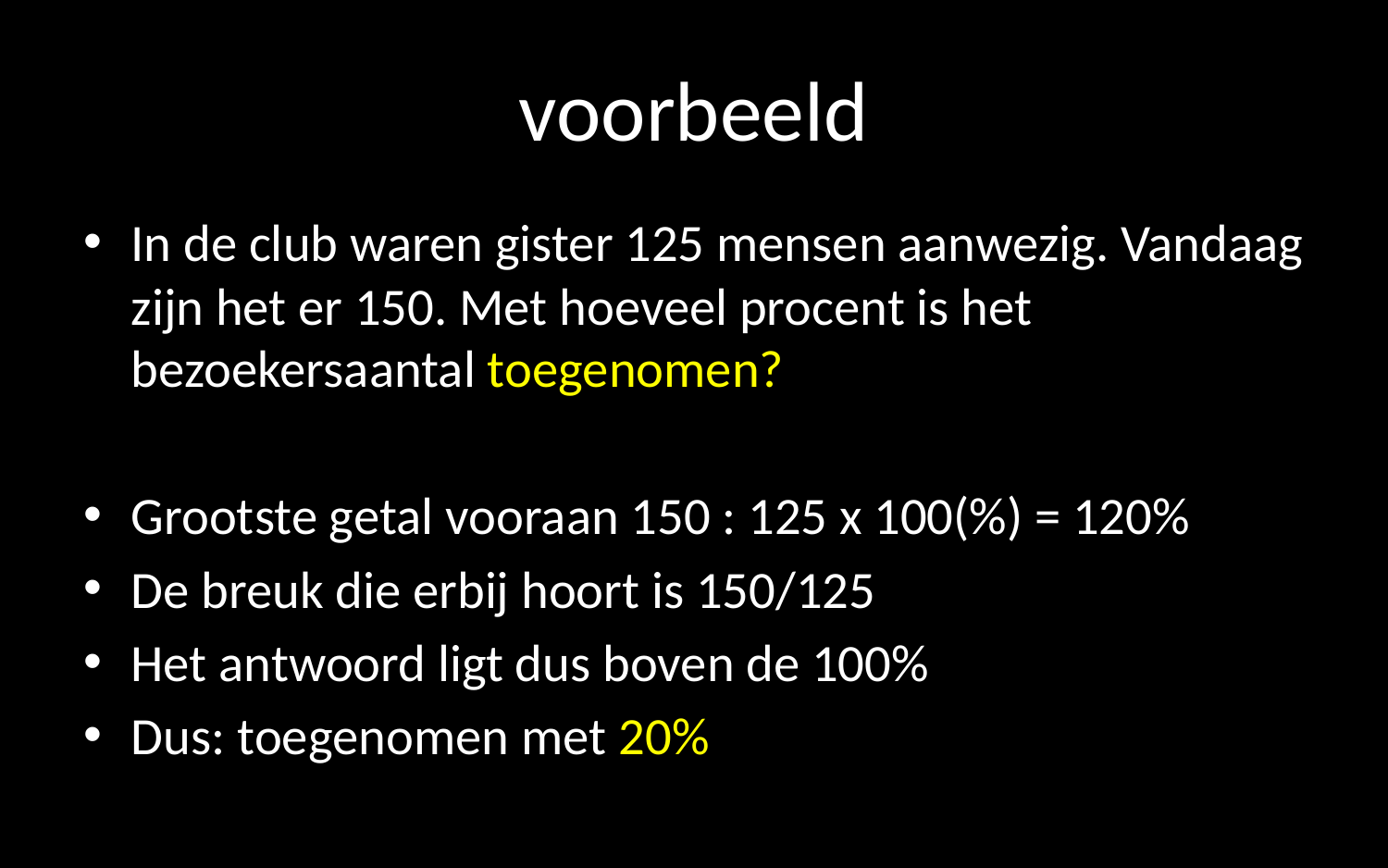

# voorbeeld
In de club waren gister 125 mensen aanwezig. Vandaag zijn het er 150. Met hoeveel procent is het bezoekersaantal toegenomen?

Grootste getal vooraan 150 : 125 x 100(%) = 120%
De breuk die erbij hoort is 150/125
Het antwoord ligt dus boven de 100%
Dus: toegenomen met 20%